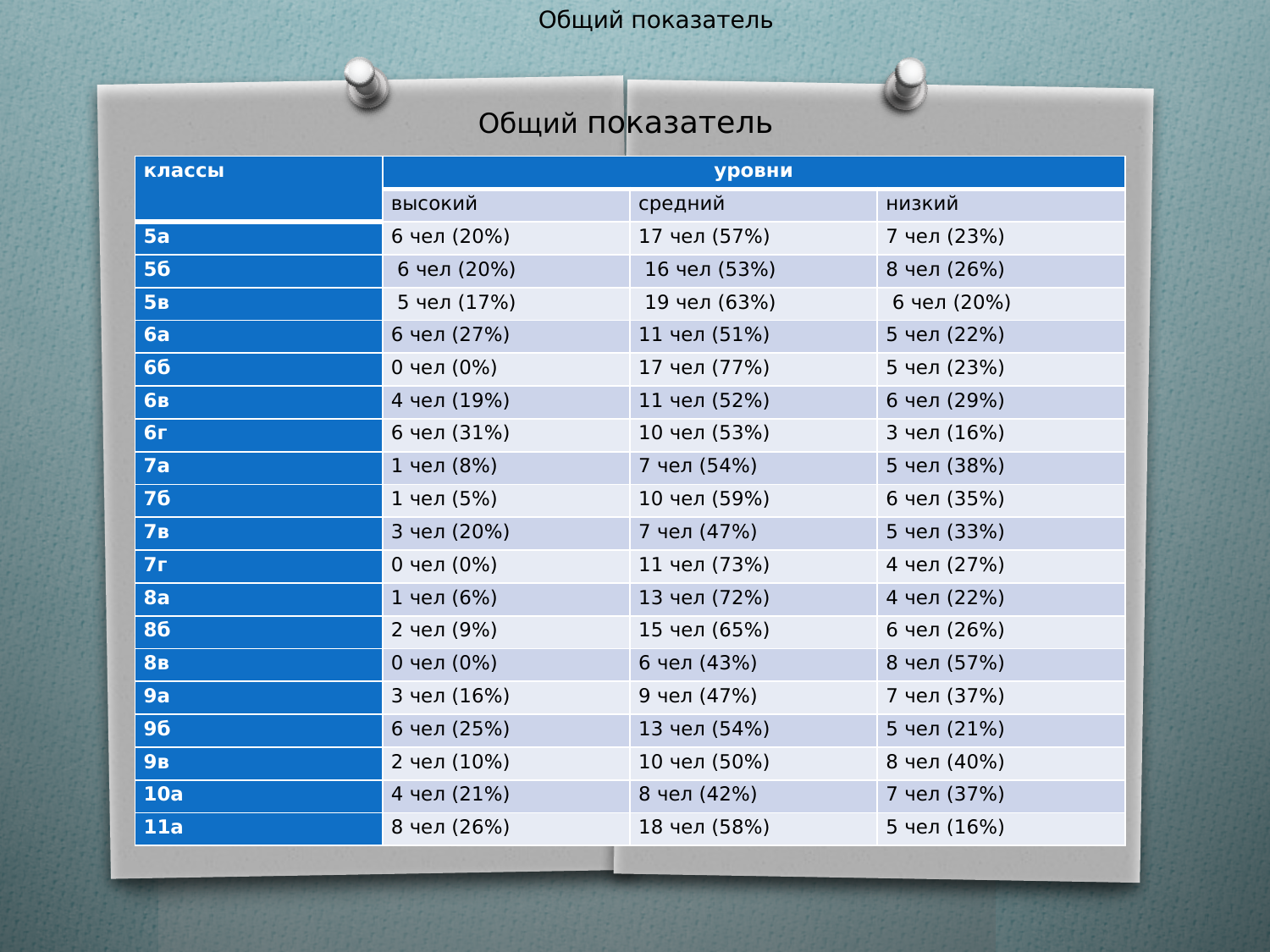

Общий показатель
# Общий показатель
| классы | уровни |  |  |
| --- | --- | --- | --- |
|  | высокий | средний | низкий |
| 5а | 6 чел (20%) | 17 чел (57%) | 7 чел (23%) |
| 5б | 6 чел (20%) | 16 чел (53%) | 8 чел (26%) |
| 5в | 5 чел (17%) | 19 чел (63%) | 6 чел (20%) |
| 6а | 6 чел (27%) | 11 чел (51%) | 5 чел (22%) |
| 6б | 0 чел (0%) | 17 чел (77%) | 5 чел (23%) |
| 6в | 4 чел (19%) | 11 чел (52%) | 6 чел (29%) |
| 6г | 6 чел (31%) | 10 чел (53%) | 3 чел (16%) |
| 7а | 1 чел (8%) | 7 чел (54%) | 5 чел (38%) |
| 7б | 1 чел (5%) | 10 чел (59%) | 6 чел (35%) |
| 7в | 3 чел (20%) | 7 чел (47%) | 5 чел (33%) |
| 7г | 0 чел (0%) | 11 чел (73%) | 4 чел (27%) |
| 8а | 1 чел (6%) | 13 чел (72%) | 4 чел (22%) |
| 8б | 2 чел (9%) | 15 чел (65%) | 6 чел (26%) |
| 8в | 0 чел (0%) | 6 чел (43%) | 8 чел (57%) |
| 9а | 3 чел (16%) | 9 чел (47%) | 7 чел (37%) |
| 9б | 6 чел (25%) | 13 чел (54%) | 5 чел (21%) |
| 9в | 2 чел (10%) | 10 чел (50%) | 8 чел (40%) |
| 10а | 4 чел (21%) | 8 чел (42%) | 7 чел (37%) |
| 11а | 8 чел (26%) | 18 чел (58%) | 5 чел (16%) |